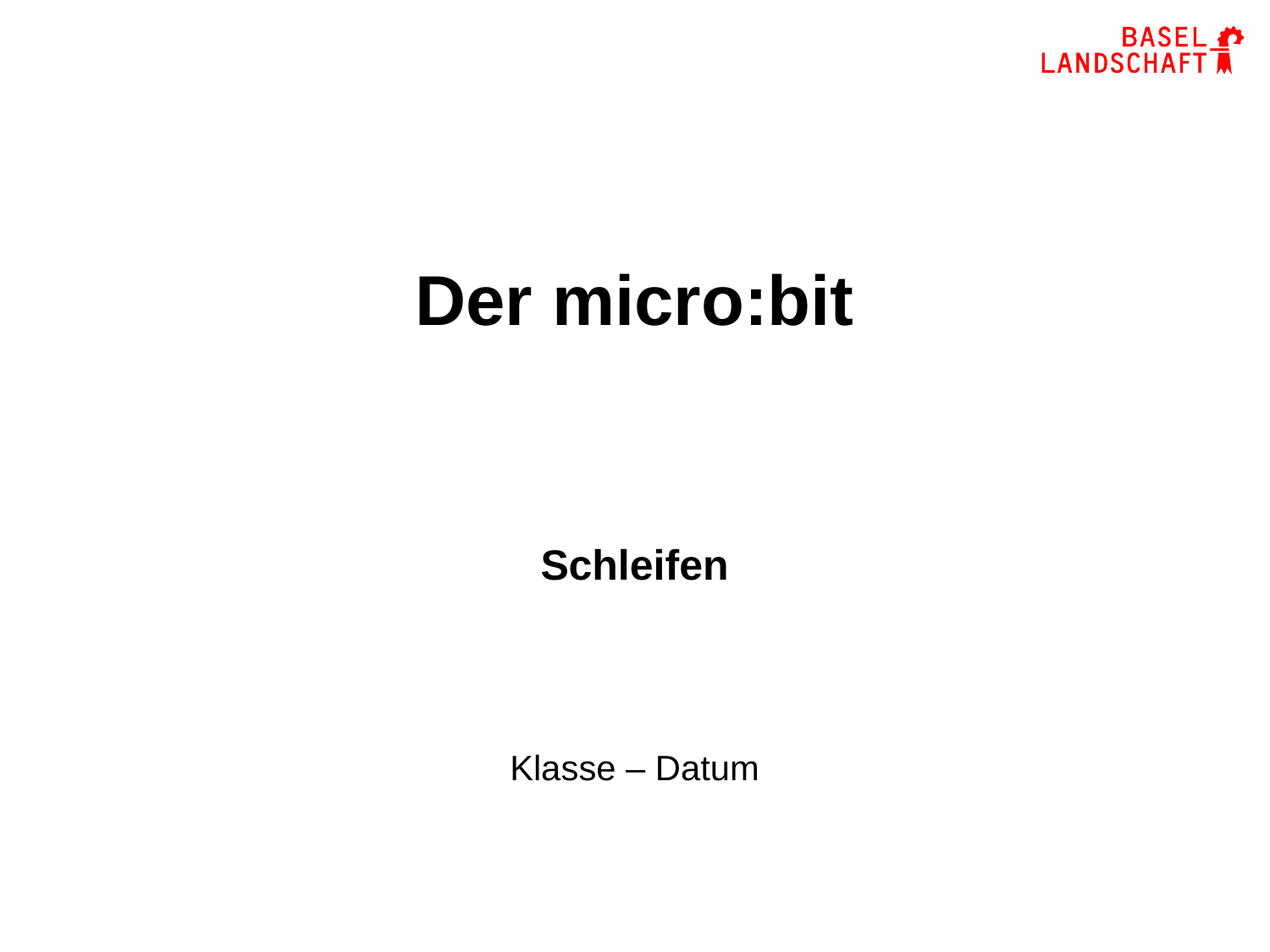

# Der micro:bit

Schleifen

Klasse – Datum